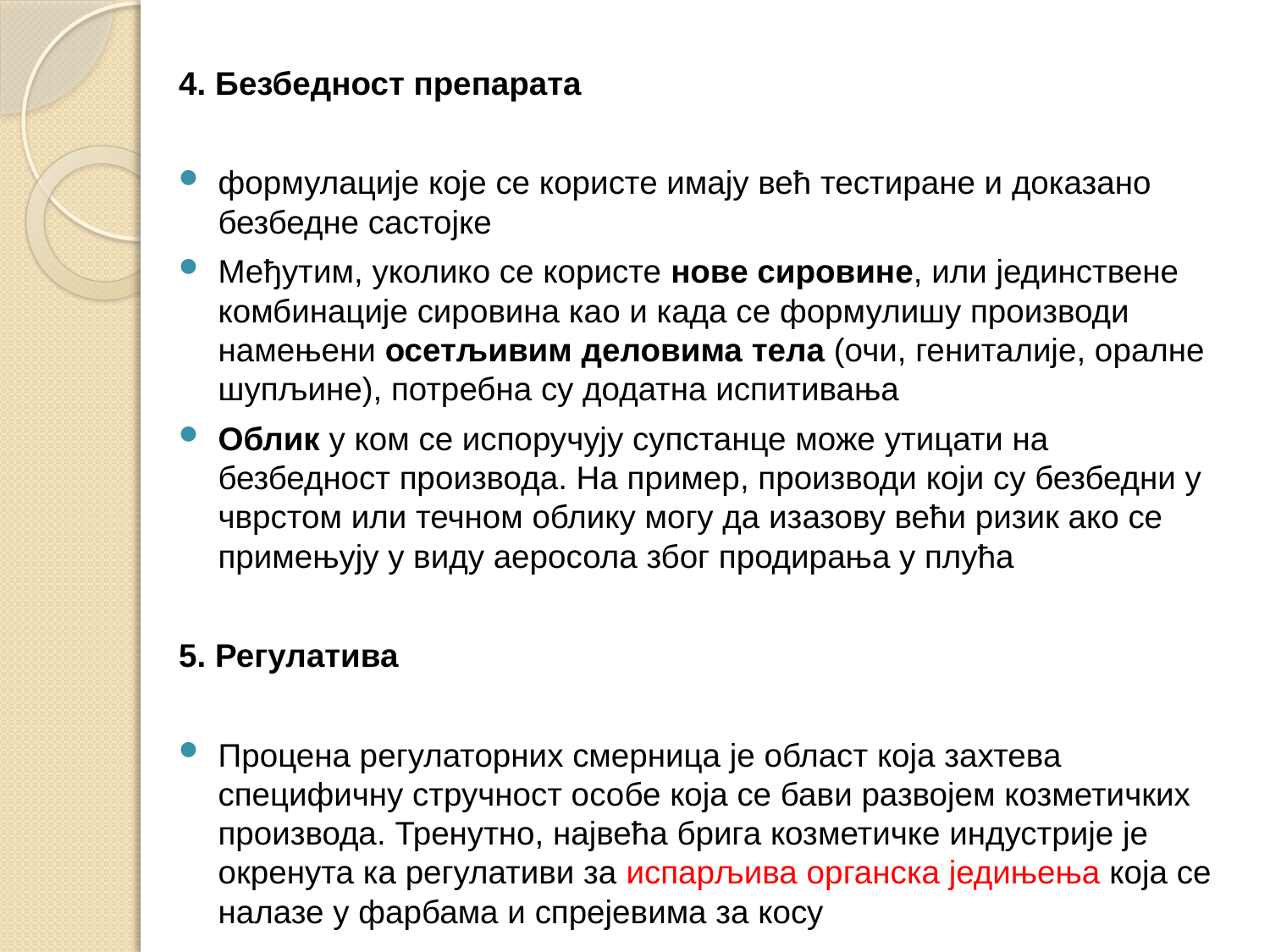

4. Безбедност препарата

формулације које се користе имају већ тестиране и доказано безбедне састојке
Међутим, уколико се користе нове сировине, или јединствене комбинације сировина као и када се формулишу производи намењени осетљивим деловима тела (очи, гениталије, оралне шупљине), потребна су додатна испитивања
Облик у ком се испоручују супстанце може утицати на безбедност производа. На пример, производи који су безбедни у чврстом или течном облику могу да изазову већи ризик ако се примењују у виду аеросола због продирања у плућа

5. Регулатива

Процена регулаторних смерница је област која захтева специфичну стручност особе која се бави развојем козметичких производа. Тренутно, највећа брига козметичке индустрије је окренута ка регулативи за испарљива органска једињења која се налазе у фарбама и спрејевима за косу